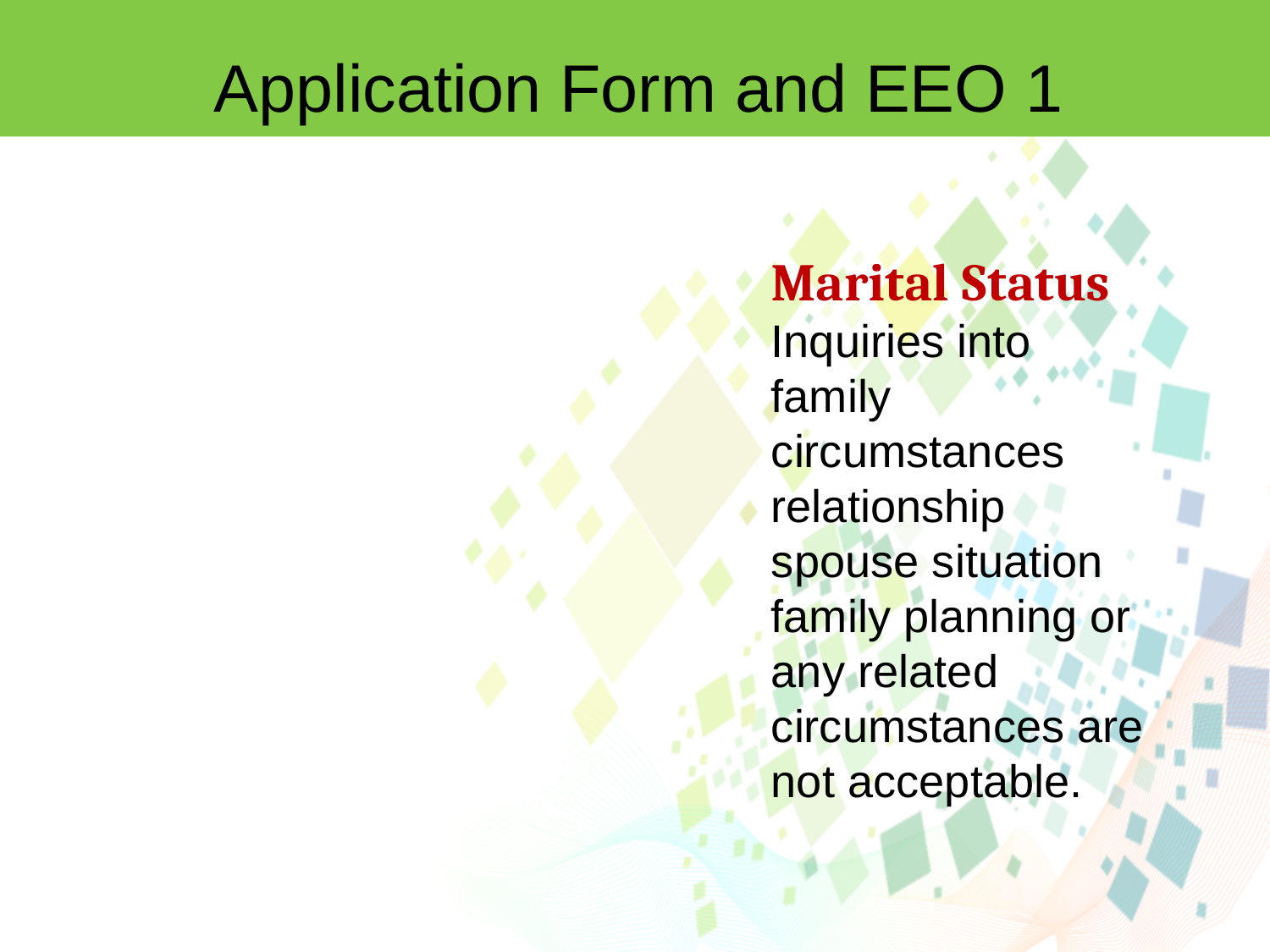

Application Form and EEO 1
Marital Status Inquiries into family circumstances relationship spouse situation family planning or any related circumstances are not acceptable.